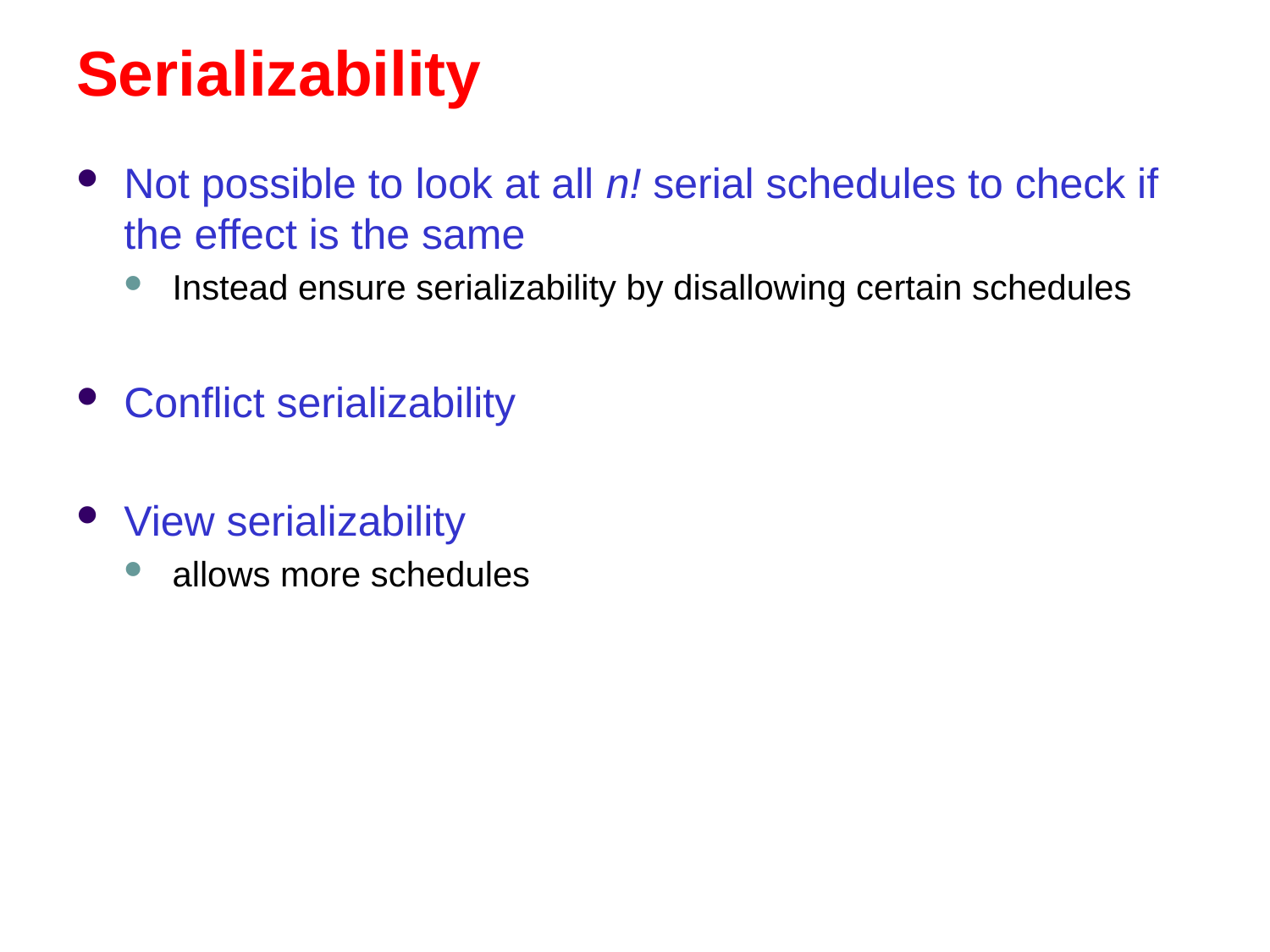

# Serializability
Not possible to look at all n! serial schedules to check if the effect is the same
Instead ensure serializability by disallowing certain schedules

Conflict serializability

View serializability
allows more schedules